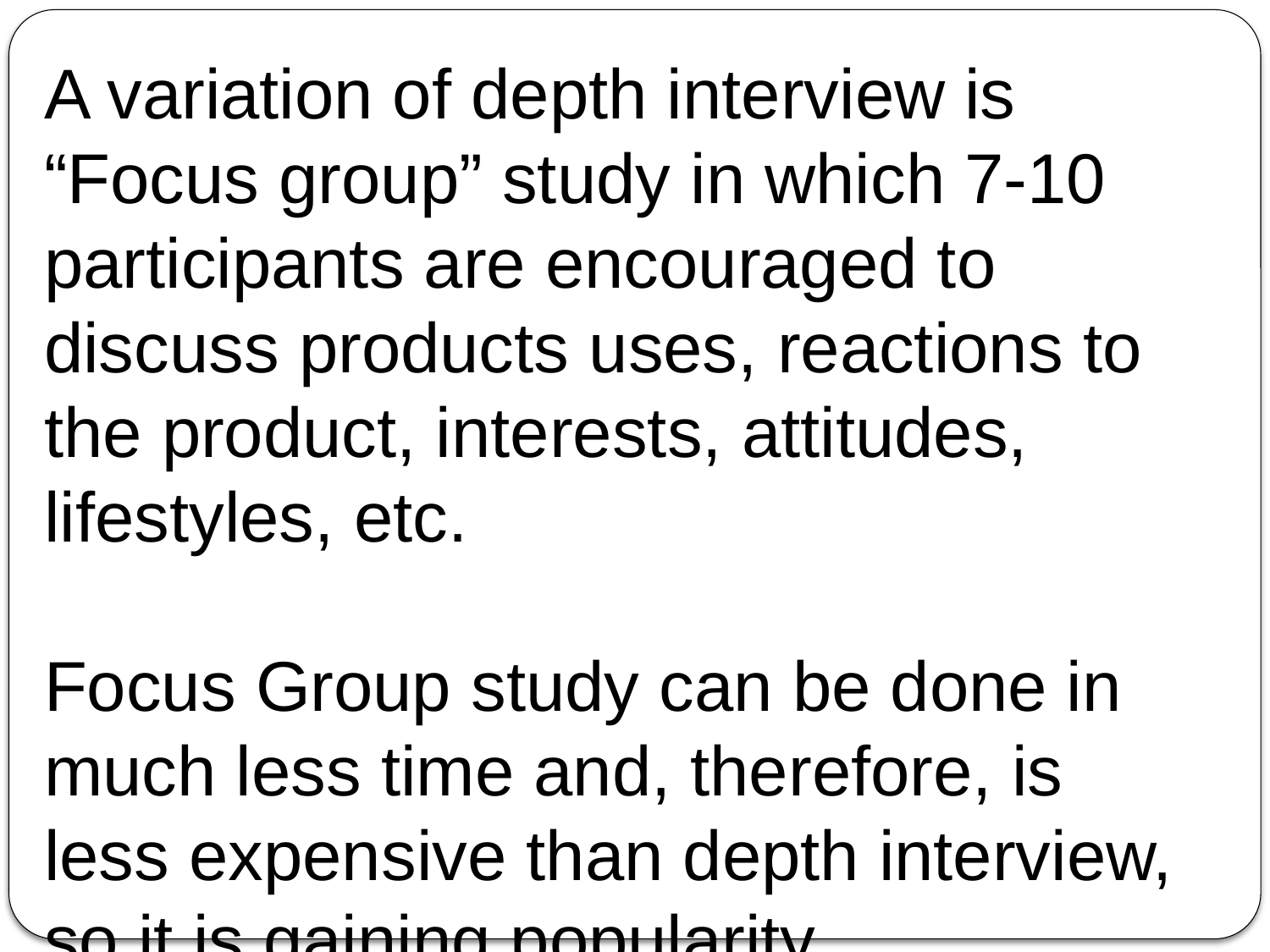

A variation of depth interview is “Focus group” study in which 7-10 participants are encouraged to discuss products uses, reactions to the product, interests, attitudes, lifestyles, etc.

Focus Group study can be done in much less time and, therefore, is less expensive than depth interview, so it is gaining popularity.